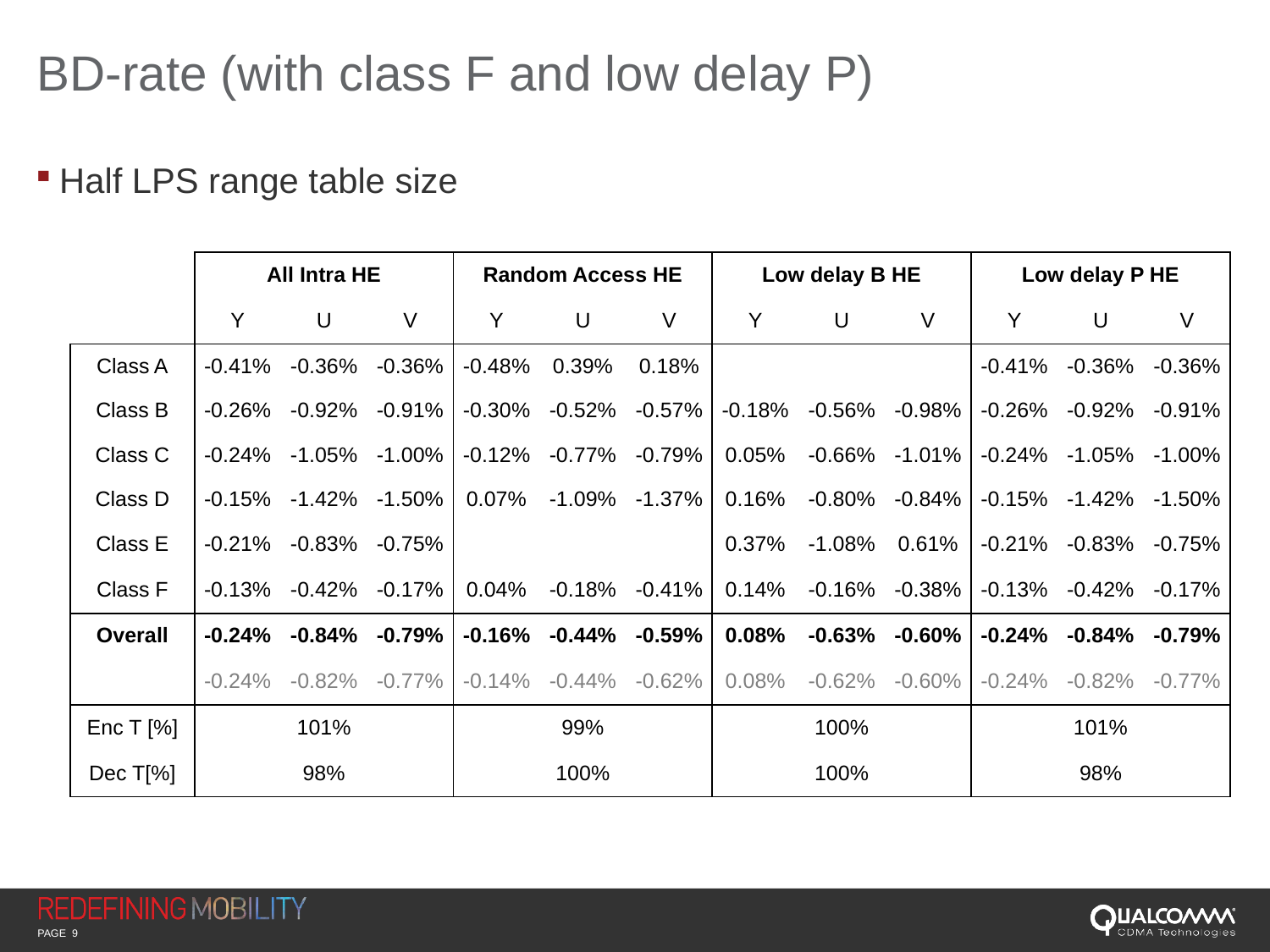

# BD-rate (with class F and low delay P)

Half LPS range table size

|  | All Intra HE |  |  | Random Access HE |  |  | Low delay B HE |  |  | Low delay P HE |  |  |
| --- | --- | --- | --- | --- | --- | --- | --- | --- | --- | --- | --- | --- |
|  | Y | U | V | Y | U | V | Y | U | V | Y | U | V |
| Class A | -0.41% | -0.36% | -0.36% | -0.48% | 0.39% | 0.18% |  |  |  | -0.41% | -0.36% | -0.36% |
| Class B | -0.26% | -0.92% | -0.91% | -0.30% | -0.52% | -0.57% | -0.18% | -0.56% | -0.98% | -0.26% | -0.92% | -0.91% |
| Class C | -0.24% | -1.05% | -1.00% | -0.12% | -0.77% | -0.79% | 0.05% | -0.66% | -1.01% | -0.24% | -1.05% | -1.00% |
| Class D | -0.15% | -1.42% | -1.50% | 0.07% | -1.09% | -1.37% | 0.16% | -0.80% | -0.84% | -0.15% | -1.42% | -1.50% |
| Class E | -0.21% | -0.83% | -0.75% |  |  |  | 0.37% | -1.08% | 0.61% | -0.21% | -0.83% | -0.75% |
| Class F | -0.13% | -0.42% | -0.17% | 0.04% | -0.18% | -0.41% | 0.14% | -0.16% | -0.38% | -0.13% | -0.42% | -0.17% |
| Overall | -0.24% | -0.84% | -0.79% | -0.16% | -0.44% | -0.59% | 0.08% | -0.63% | -0.60% | -0.24% | -0.84% | -0.79% |
|  | -0.24% | -0.82% | -0.77% | -0.14% | -0.44% | -0.62% | 0.08% | -0.62% | -0.60% | -0.24% | -0.82% | -0.77% |
| Enc T [%] | 101% |  |  | 99% |  |  | 100% |  |  | 101% |  |  |
| Dec T[%] | 98% |  |  | 100% |  |  | 100% |  |  | 98% |  |  |